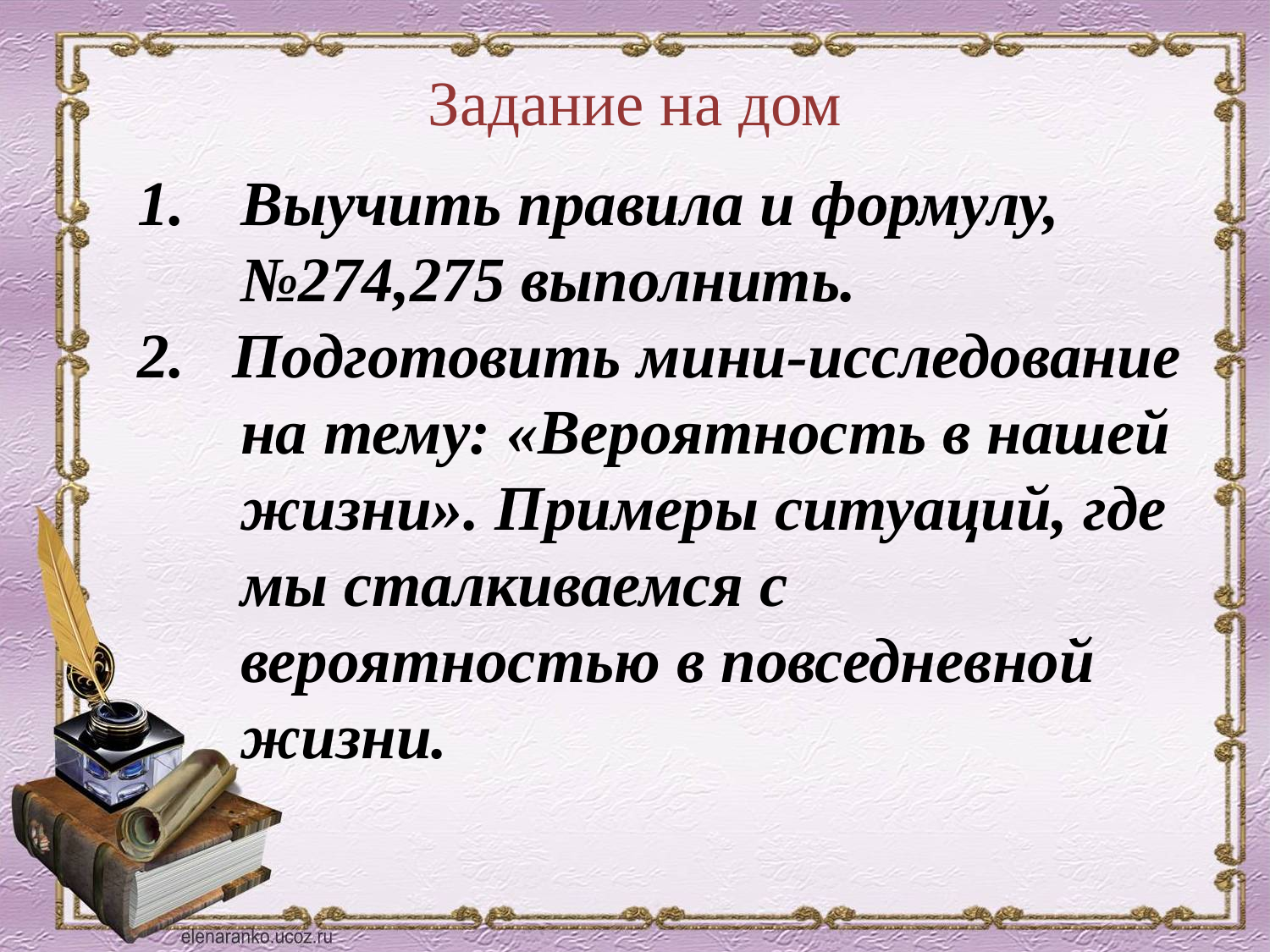

Задание на дом
Выучить правила и формулу, №274,275 выполнить.
2.   Подготовить мини-исследование на тему: «Вероятность в нашей жизни». Примеры ситуаций, где мы сталкиваемся с вероятностью в повседневной жизни.